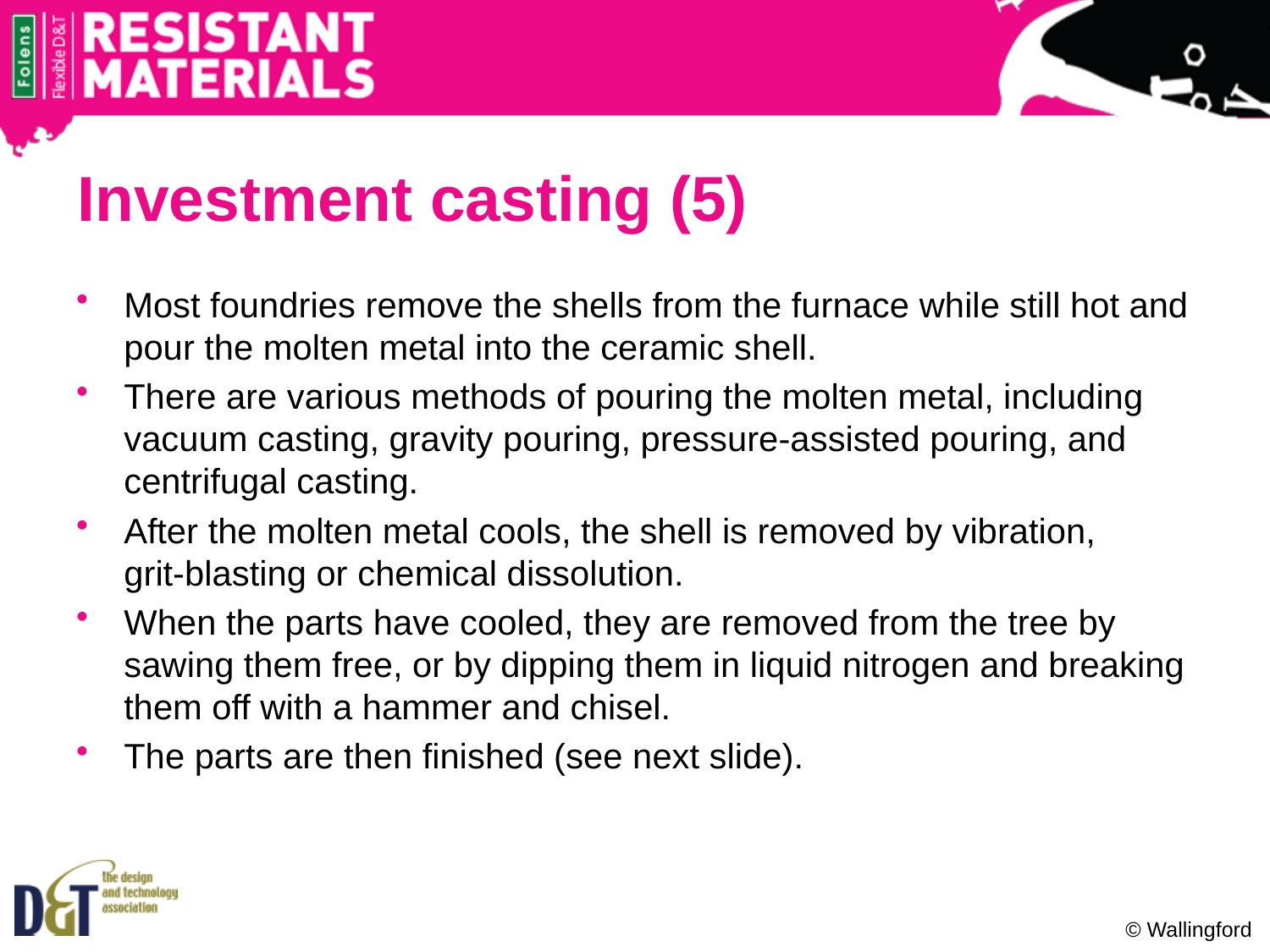

# Investment casting (5)
Most foundries remove the shells from the furnace while still hot and pour the molten metal into the ceramic shell.
There are various methods of pouring the molten metal, including vacuum casting, gravity pouring, pressure-assisted pouring, and centrifugal casting.
After the molten metal cools, the shell is removed by vibration,
grit-blasting or chemical dissolution.
When the parts have cooled, they are removed from the tree by sawing them free, or by dipping them in liquid nitrogen and breaking them off with a hammer and chisel.
The parts are then finished (see next slide).
© Wallingford